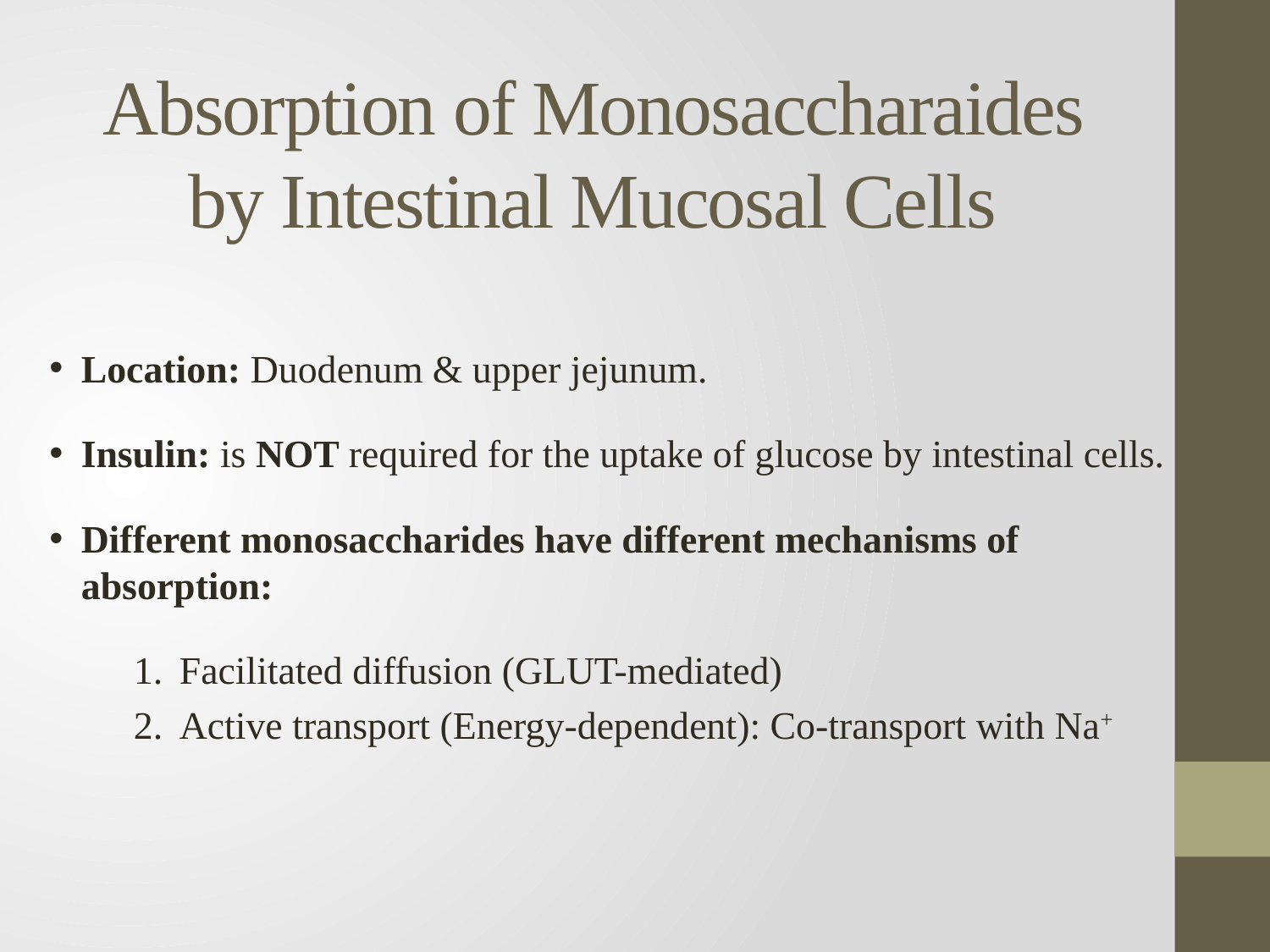

# Absorption of Monosaccharaides by Intestinal Mucosal Cells
Location: Duodenum & upper jejunum.

Insulin: is NOT required for the uptake of glucose by intestinal cells.

Different monosaccharides have different mechanisms of absorption:

 Facilitated diffusion (GLUT-mediated)
 Active transport (Energy-dependent): Co-transport with Na+